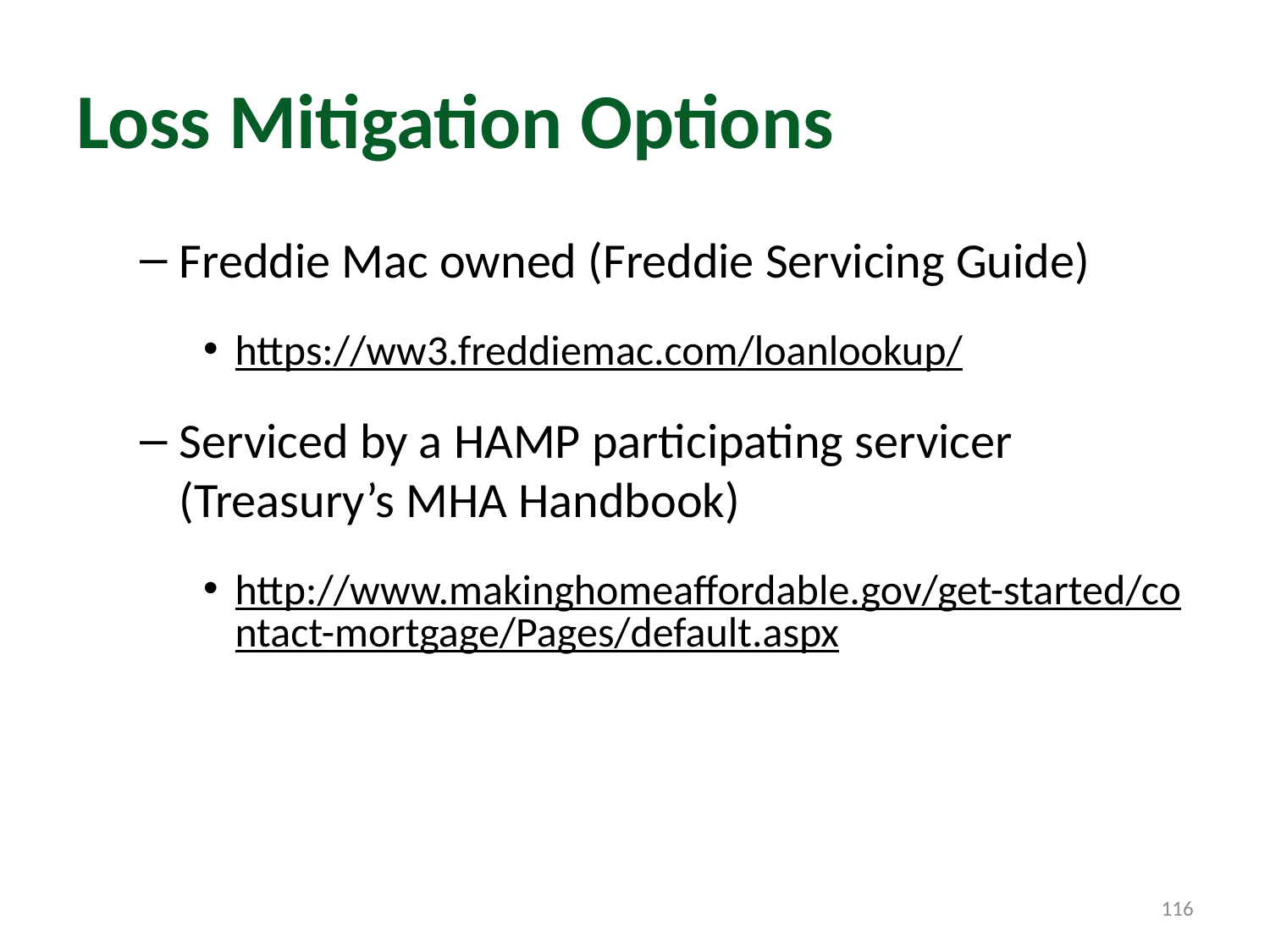

# Loss Mitigation Options
Freddie Mac owned (Freddie Servicing Guide)
https://ww3.freddiemac.com/loanlookup/
Serviced by a HAMP participating servicer (Treasury’s MHA Handbook)
http://www.makinghomeaffordable.gov/get-started/contact-mortgage/Pages/default.aspx
116